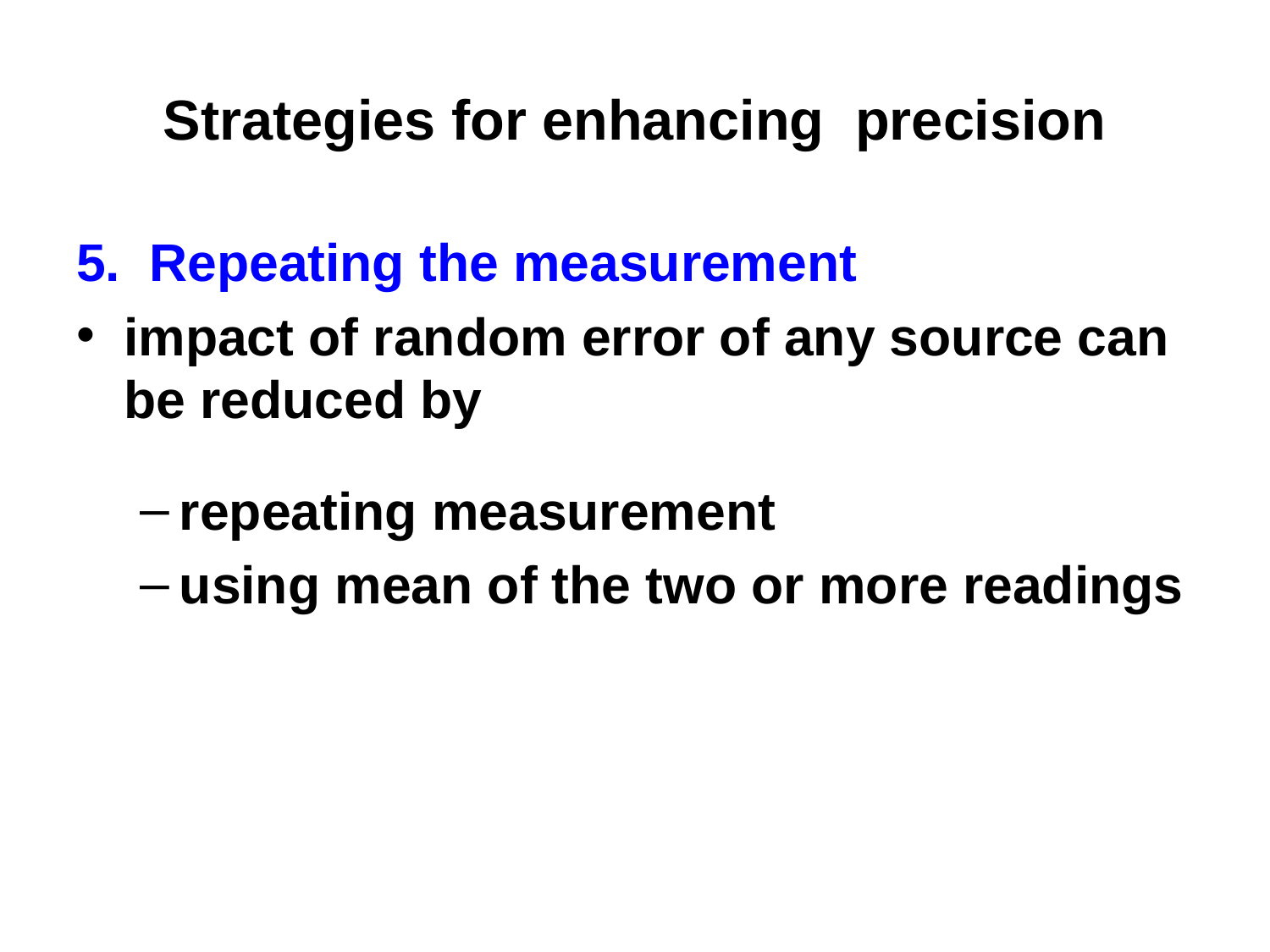

# Strategies for enhancing  precision
5.  Repeating the measurement
impact of random error of any source can be reduced by

repeating measurement
using mean of the two or more readings